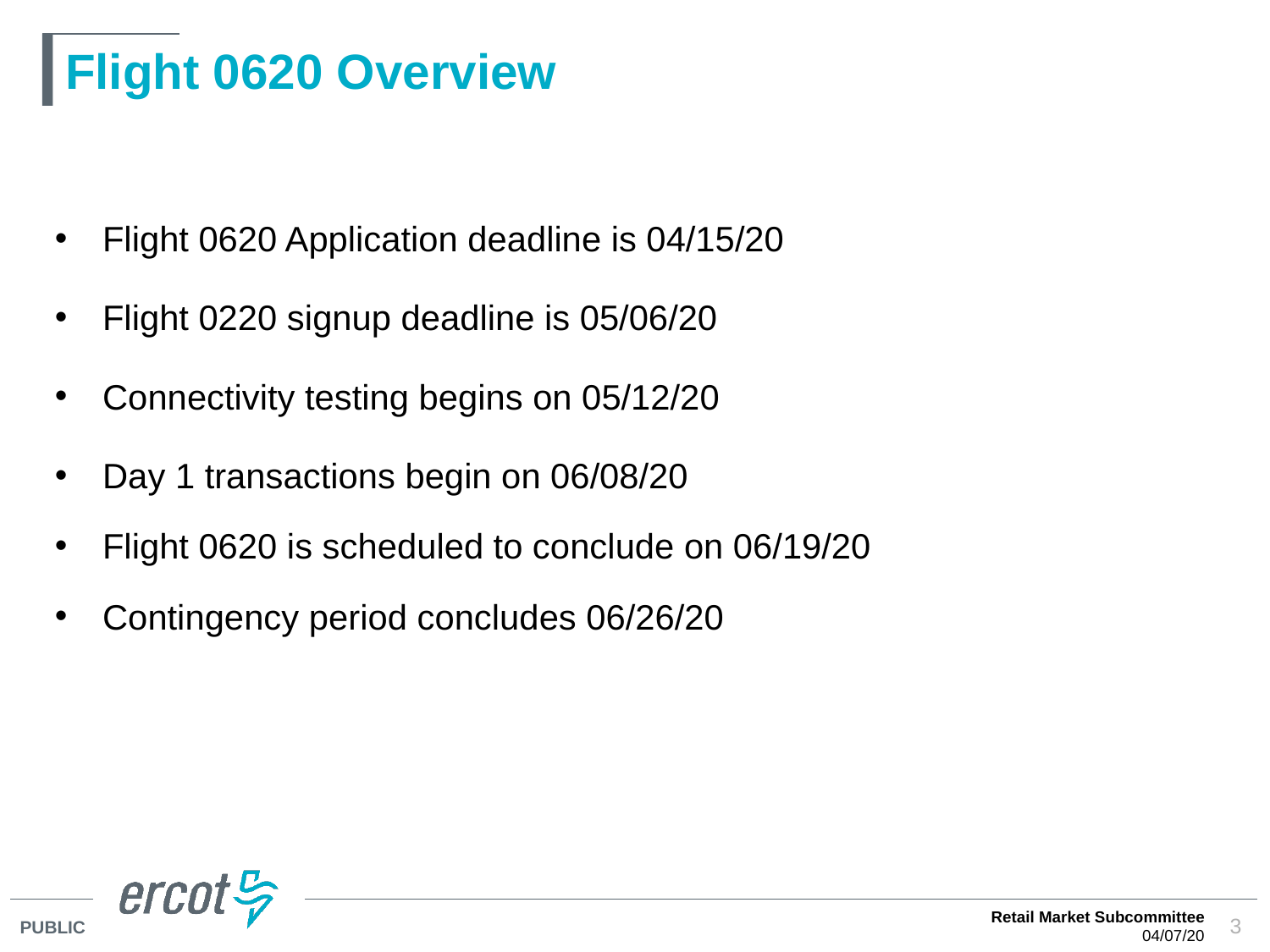

# Flight 0620 Overview
Flight 0620 Application deadline is 04/15/20
Flight 0220 signup deadline is 05/06/20
Connectivity testing begins on 05/12/20
Day 1 transactions begin on 06/08/20
Flight 0620 is scheduled to conclude on 06/19/20
Contingency period concludes 06/26/20
Retail Market Subcommittee
04/07/20
3